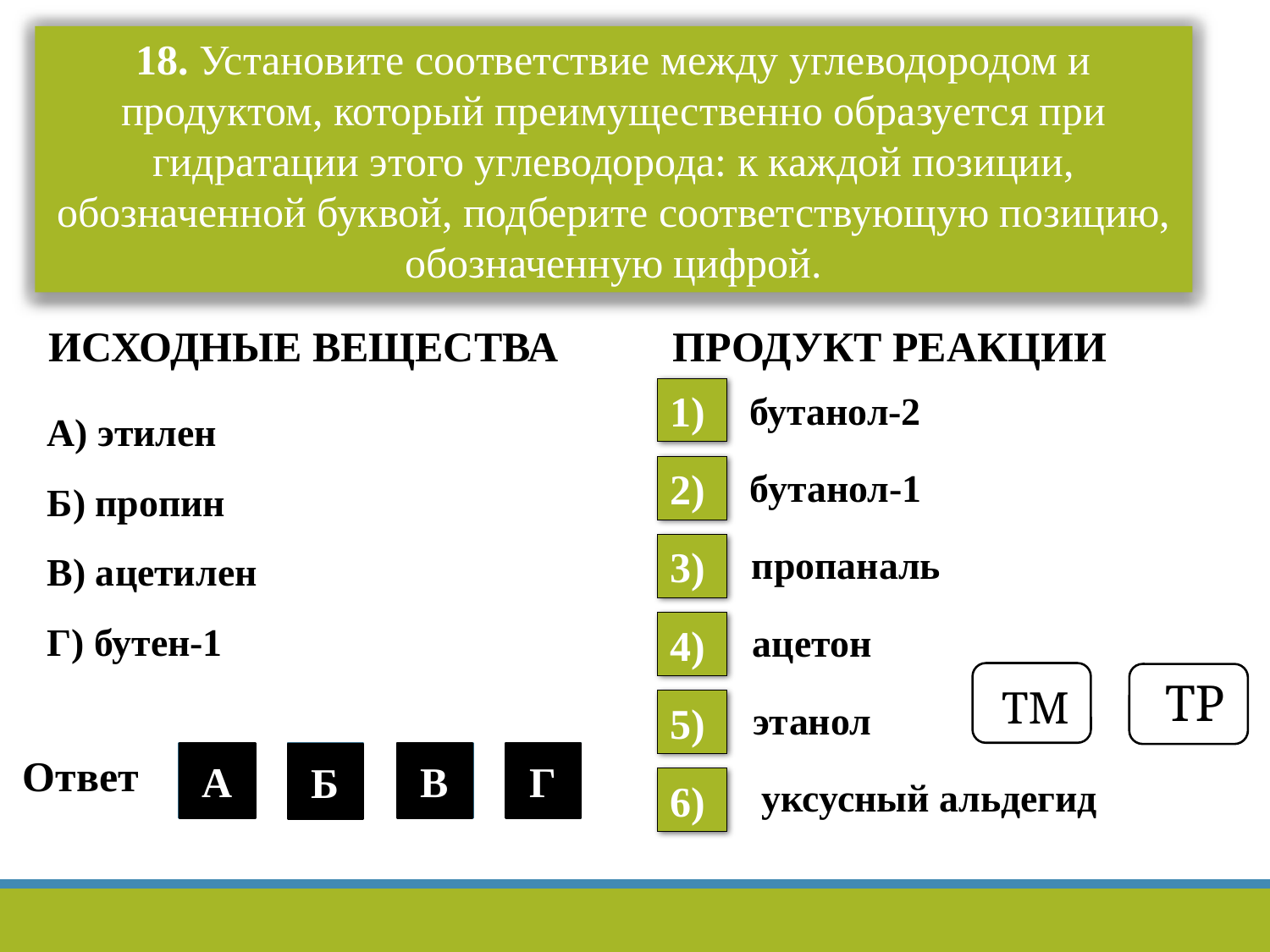

18. Установите соответствие между углеводородом и продуктом, который преимущественно образуется при гидратации этого углеводорода: к каждой позиции, обозначенной буквой, подберите соответствующую позицию, обозначенную цифрой.
  ИСХОДНЫЕ ВЕЩЕСТВА	 ПРОДУКТ РЕАКЦИИ
1)
А) этилен
Б) пропин
В) ацетилен
Г) бутен-1
бутанол-2
2)
бутанол-1
3)
пропаналь
ацетон
4)
ТМ
ТР
этанол
5)
   Ответ
5
А
4
В
6
1
Г
Б
уксусный альдегид
6)